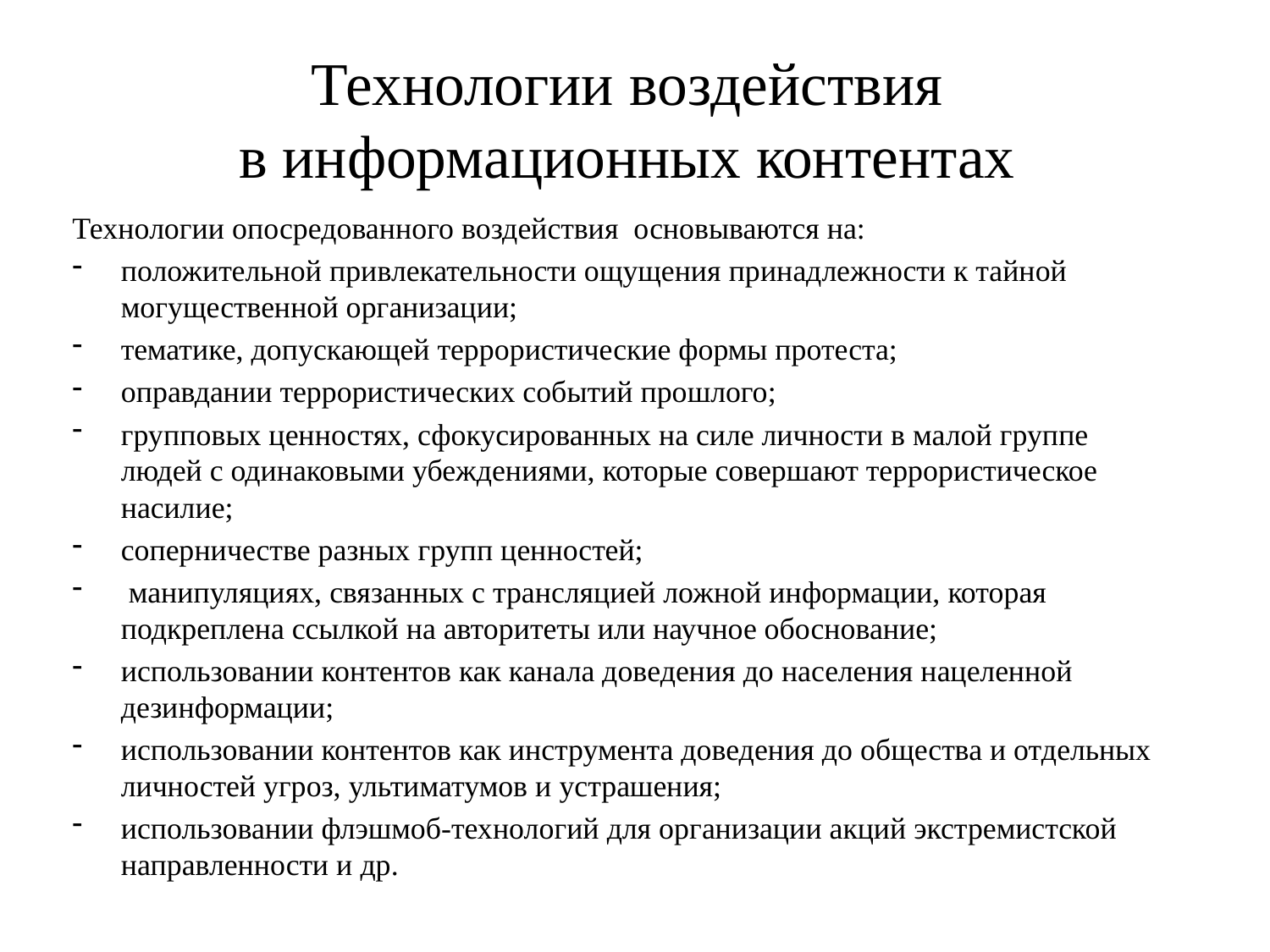

# Технологии воздействия  в информационных контентах

Технологии опосредованного воздействия  основываются на:
положительной привлекательности ощущения принадлежности к тайной могущественной организации;
тематике, допускающей террористические формы протеста;
оправдании террористических событий прошлого;
групповых ценностях, сфокусированных на силе личности в малой группе людей с одинаковыми убеждениями, которые совершают террористическое насилие;
соперничестве разных групп ценностей;
 манипуляциях, связанных с трансляцией ложной информации, которая подкреплена ссылкой на авторитеты или научное обоснование;
использовании контентов как канала доведения до населения нацеленной дезинформации;
использовании контентов как инструмента доведения до общества и отдельных личностей угроз, ультиматумов и устрашения;
использовании флэшмоб-технологий для организации акций экстремистской направленности и др.